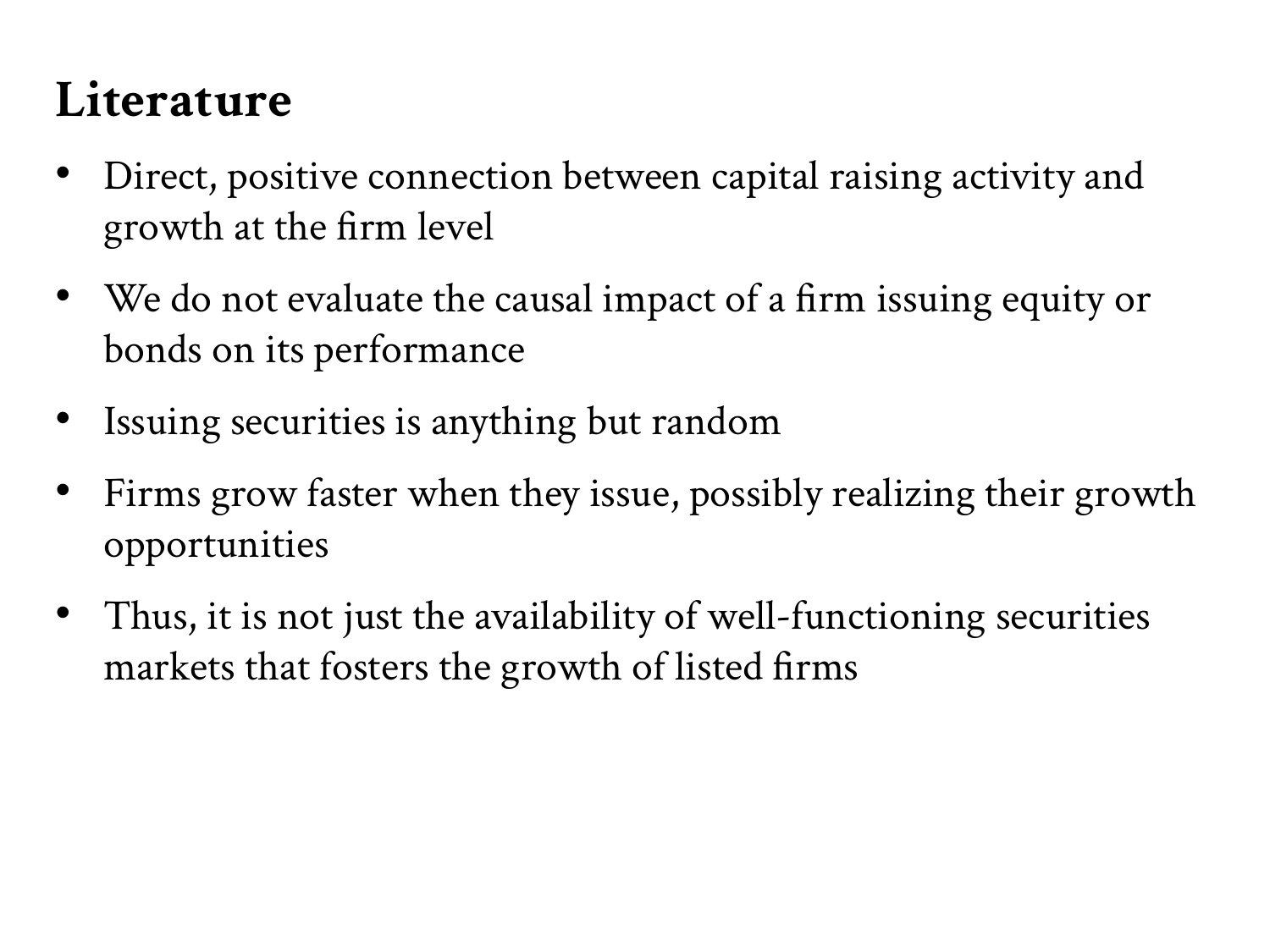

# Literature
Direct, positive connection between capital raising activity and growth at the firm level
We do not evaluate the causal impact of a firm issuing equity or bonds on its performance
Issuing securities is anything but random
Firms grow faster when they issue, possibly realizing their growth opportunities
Thus, it is not just the availability of well-functioning securities markets that fosters the growth of listed firms